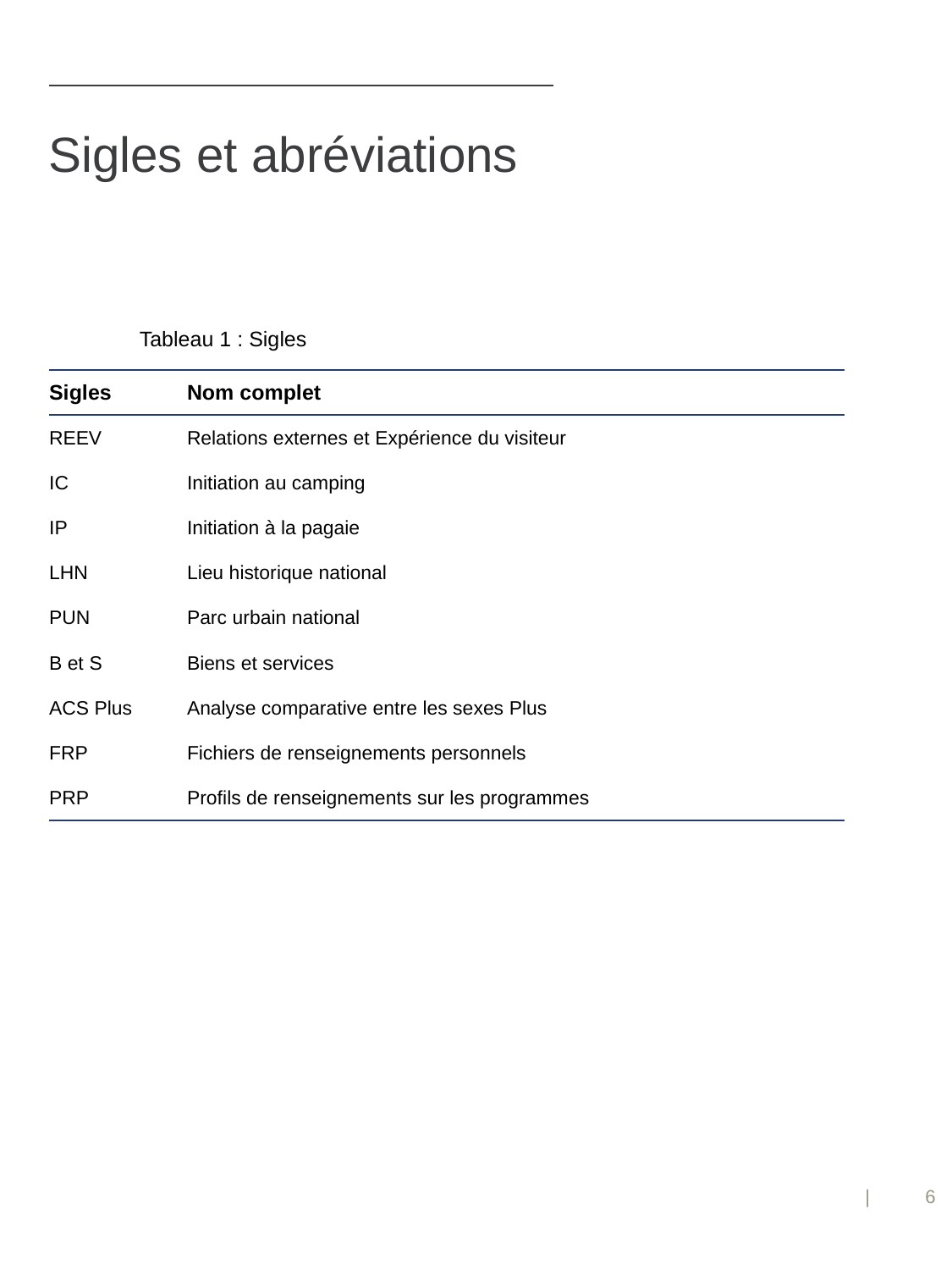

# Sigles et abréviations
Tableau 1 : Sigles
| Sigles | Nom complet |
| --- | --- |
| REEV | Relations externes et Expérience du visiteur |
| IC | Initiation au camping |
| IP | Initiation à la pagaie |
| LHN | Lieu historique national |
| PUN | Parc urbain national |
| B et S | Biens et services |
| ACS Plus | Analyse comparative entre les sexes Plus |
| FRP | Fichiers de renseignements personnels |
| PRP | Profils de renseignements sur les programmes |